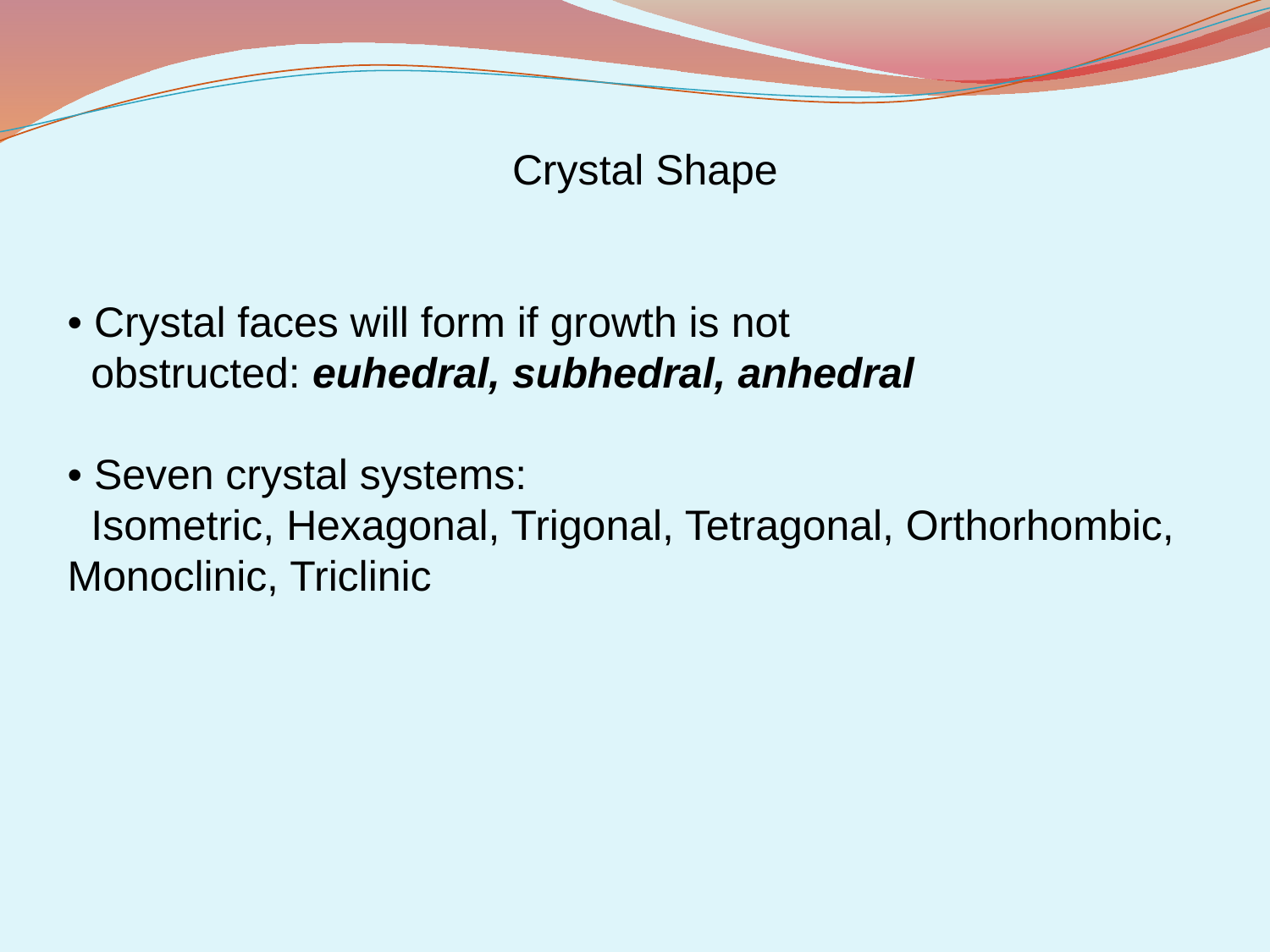

Crystal Shape

• Crystal faces will form if growth is not
  obstructed: euhedral, subhedral, anhedral

• Seven crystal systems:
  Isometric, Hexagonal, Trigonal, Tetragonal, Orthorhombic,   Monoclinic, Triclinic